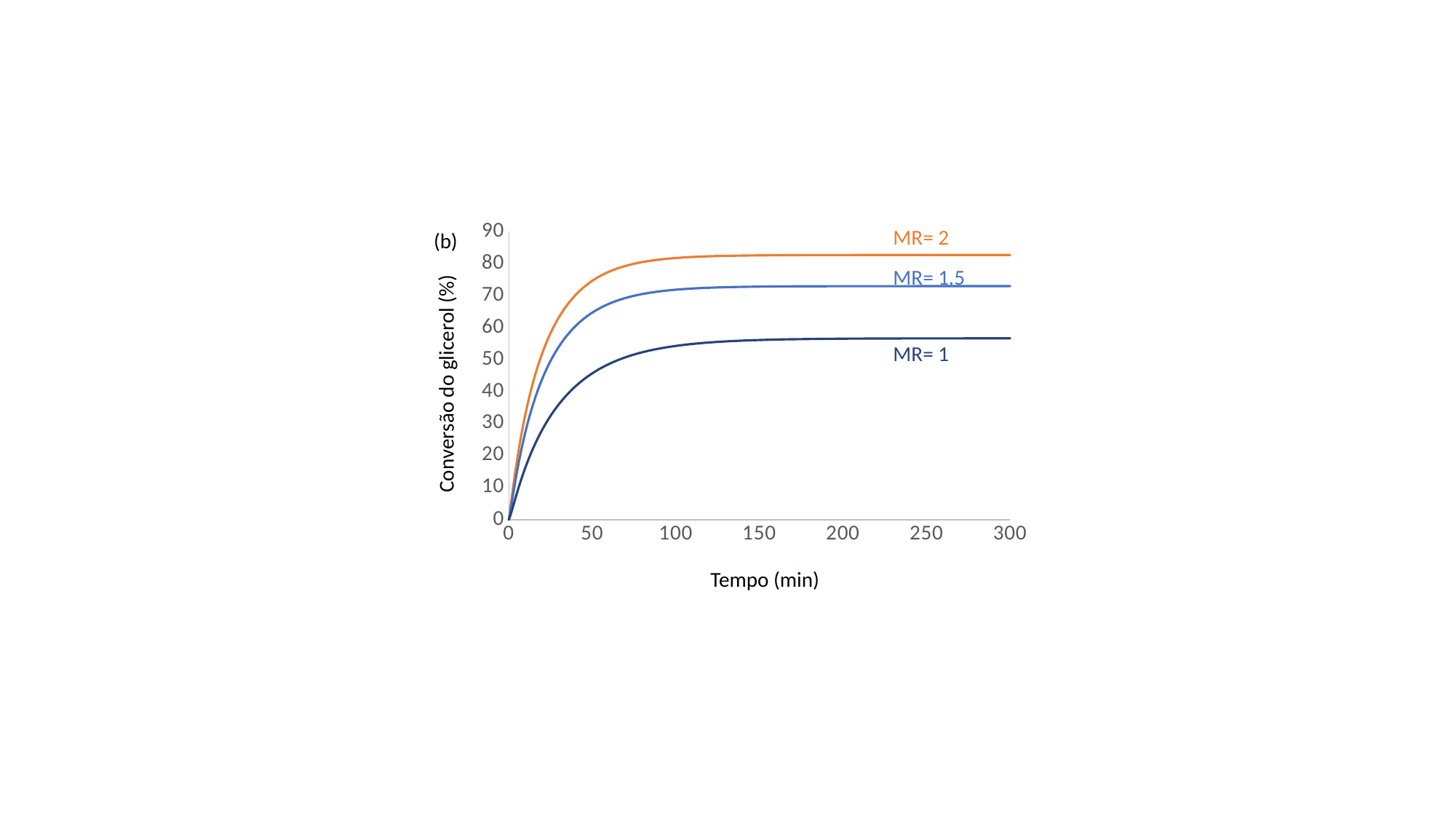

### Chart

| Category |  |  |  |
|---|---|---|---|
MR= 2
(b)
MR= 1.5
Conversão do glicerol (%)
MR= 1
Tempo (min)